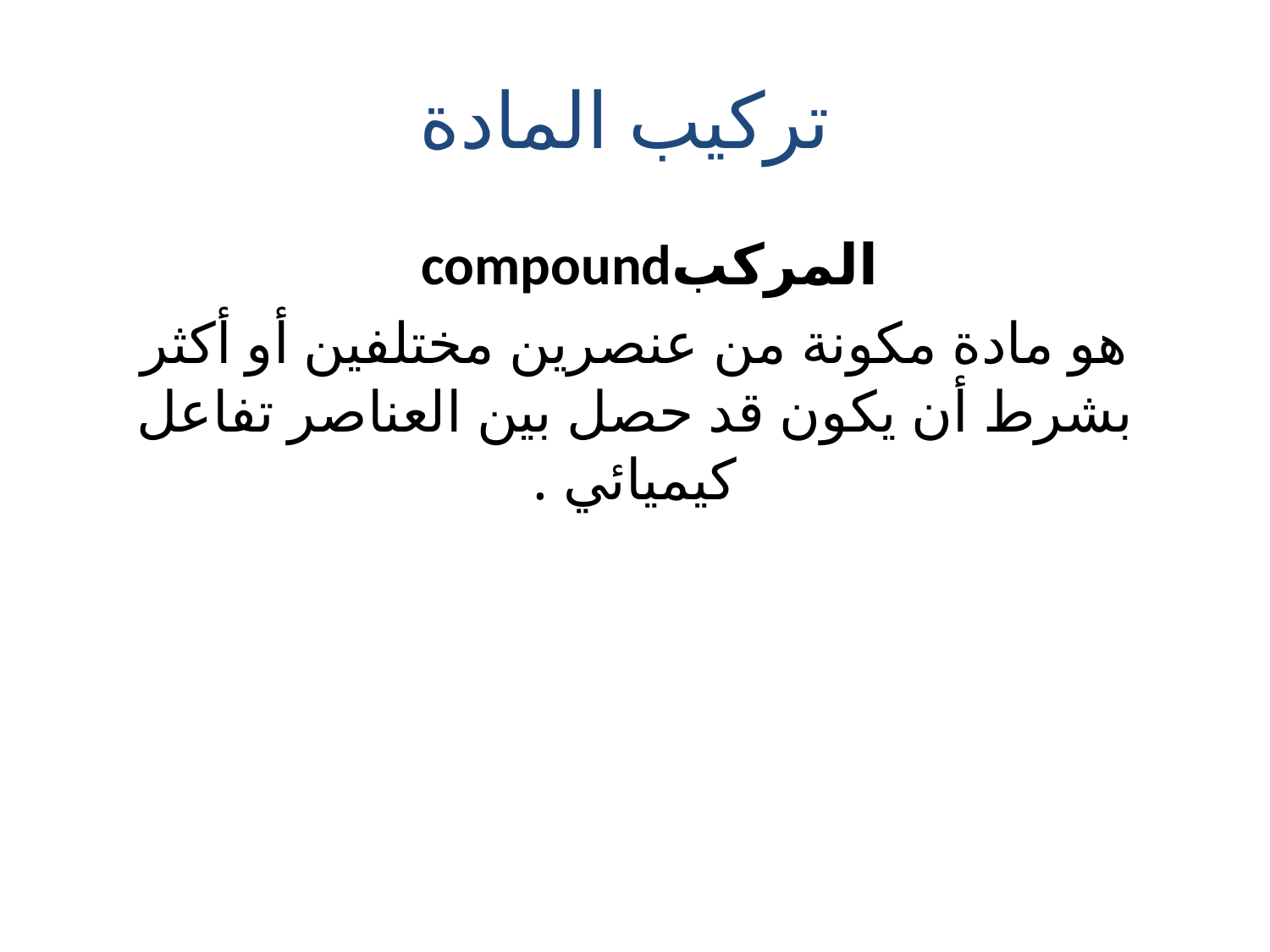

# تركيب المادة
المركبcompound
هو مادة مكونة من عنصرين مختلفين أو أكثر بشرط أن يكون قد حصل بين العناصر تفاعل كيميائي .